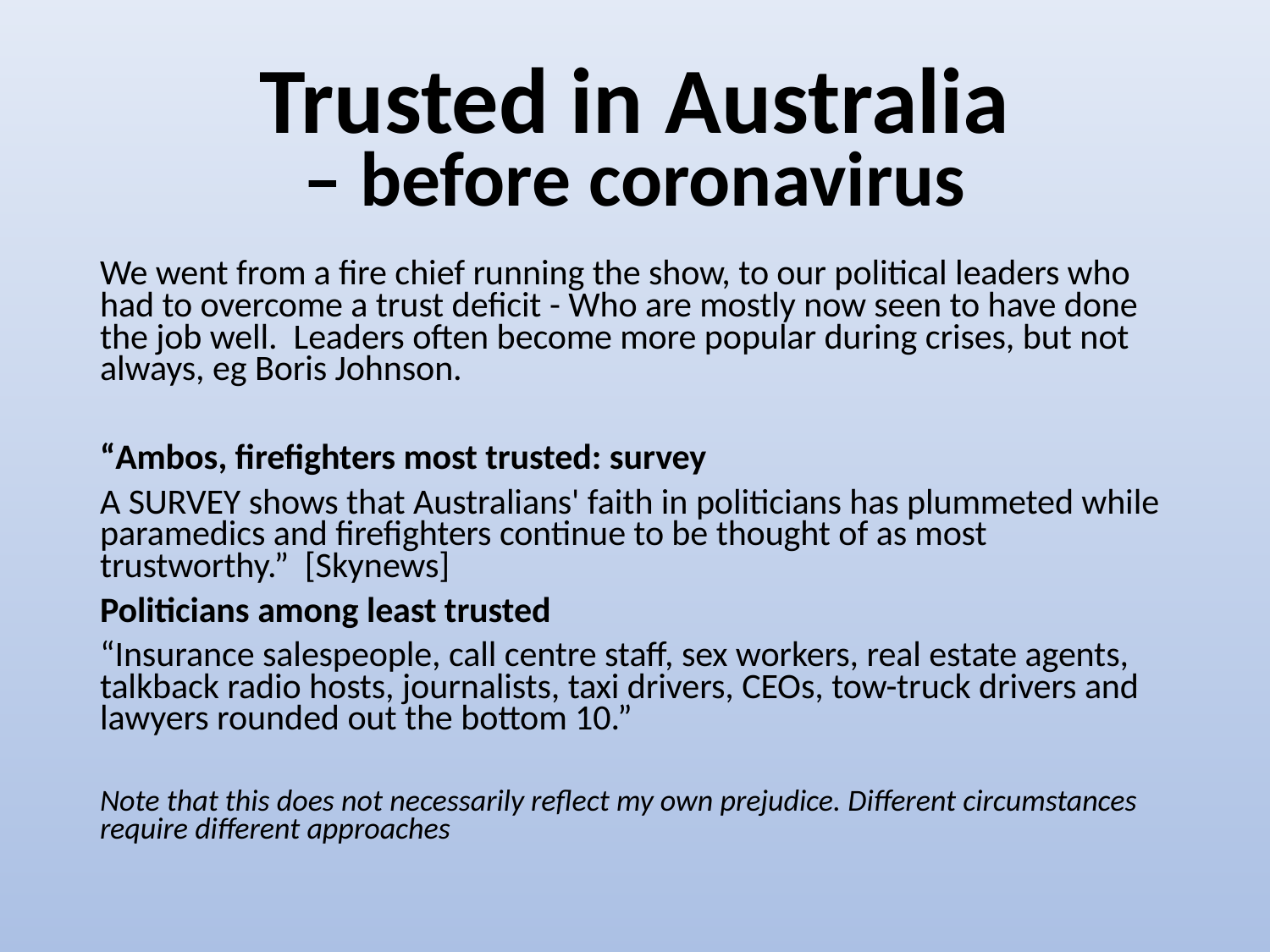

# Trusted in Australia – before coronavirus
We went from a fire chief running the show, to our political leaders who had to overcome a trust deficit - Who are mostly now seen to have done the job well.  Leaders often become more popular during crises, but not always, eg Boris Johnson.

“Ambos, firefighters most trusted: survey
A SURVEY shows that Australians' faith in politicians has plummeted while paramedics and firefighters continue to be thought of as most trustworthy.”  [Skynews]
Politicians among least trusted
“Insurance salespeople, call centre staff, sex workers, real estate agents, talkback radio hosts, journalists, taxi drivers, CEOs, tow-truck drivers and lawyers rounded out the bottom 10.”

Note that this does not necessarily reflect my own prejudice. Different circumstances require different approaches